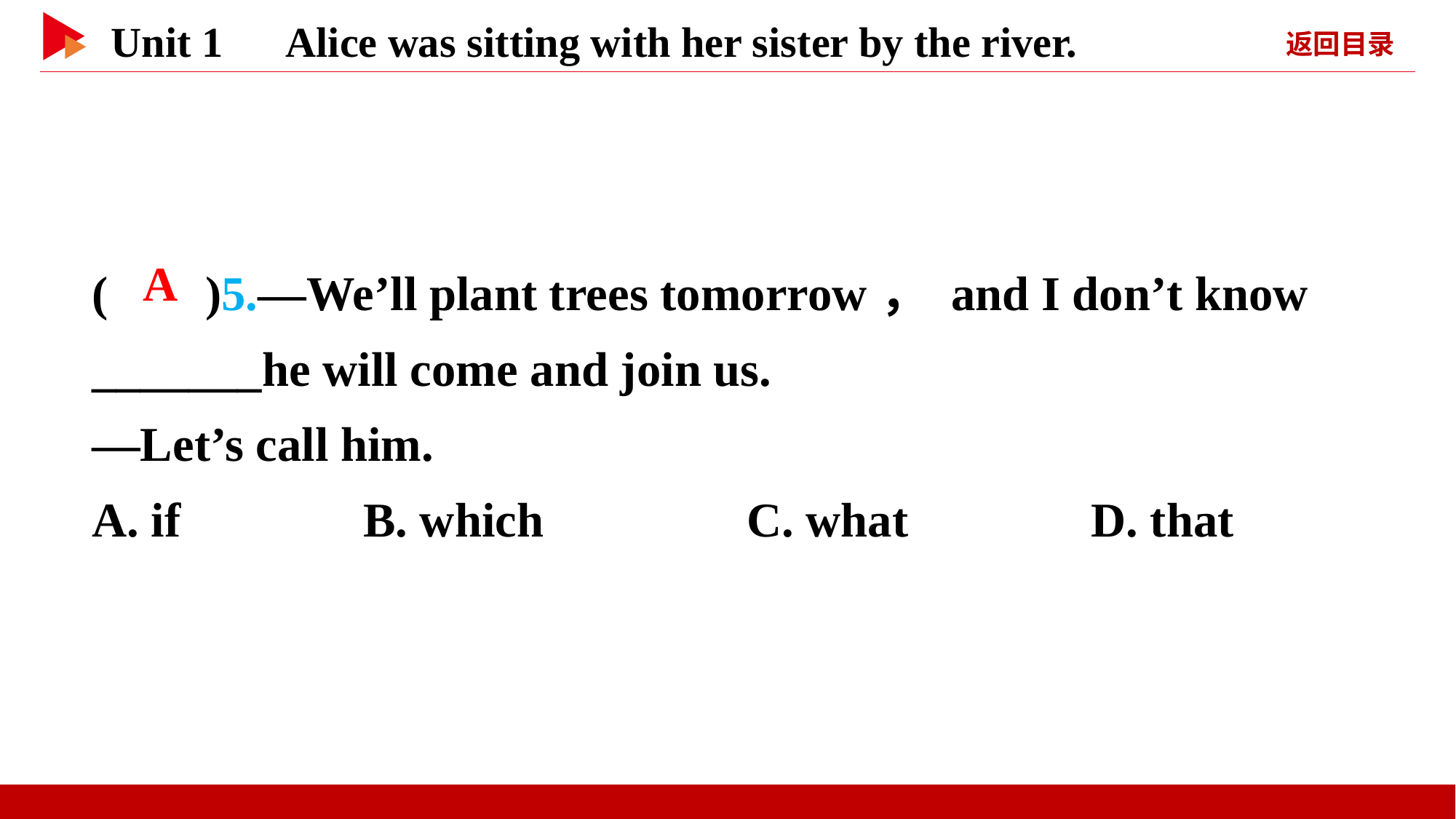

(        )5.—We’ll plant trees tomorrow， and I don’t know _______he will come and join us.
—Let’s call him.
A. if               B. which		C. what               D. that
   A